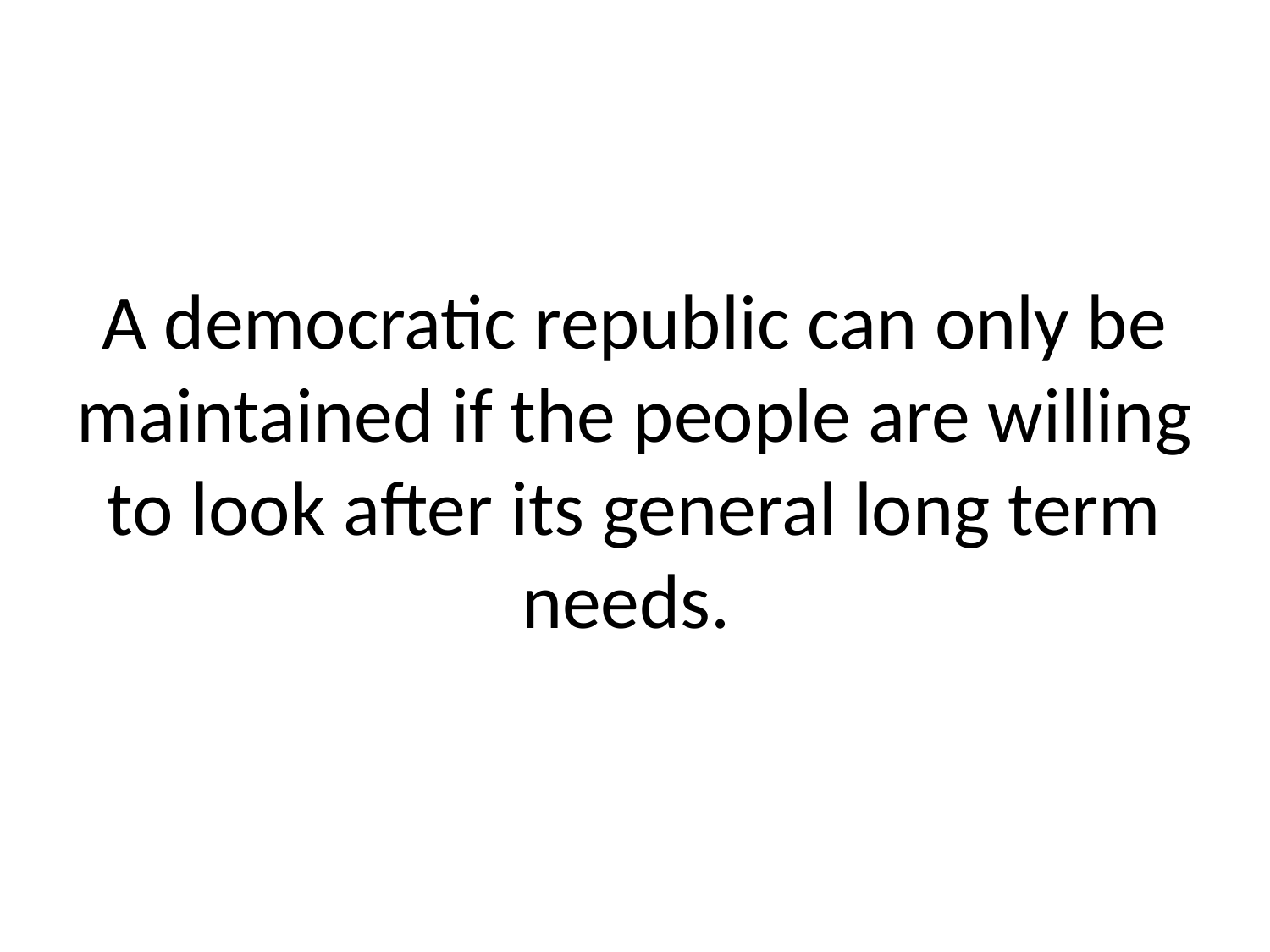

# A democratic republic can only be maintained if the people are willing to look after its general long term needs.